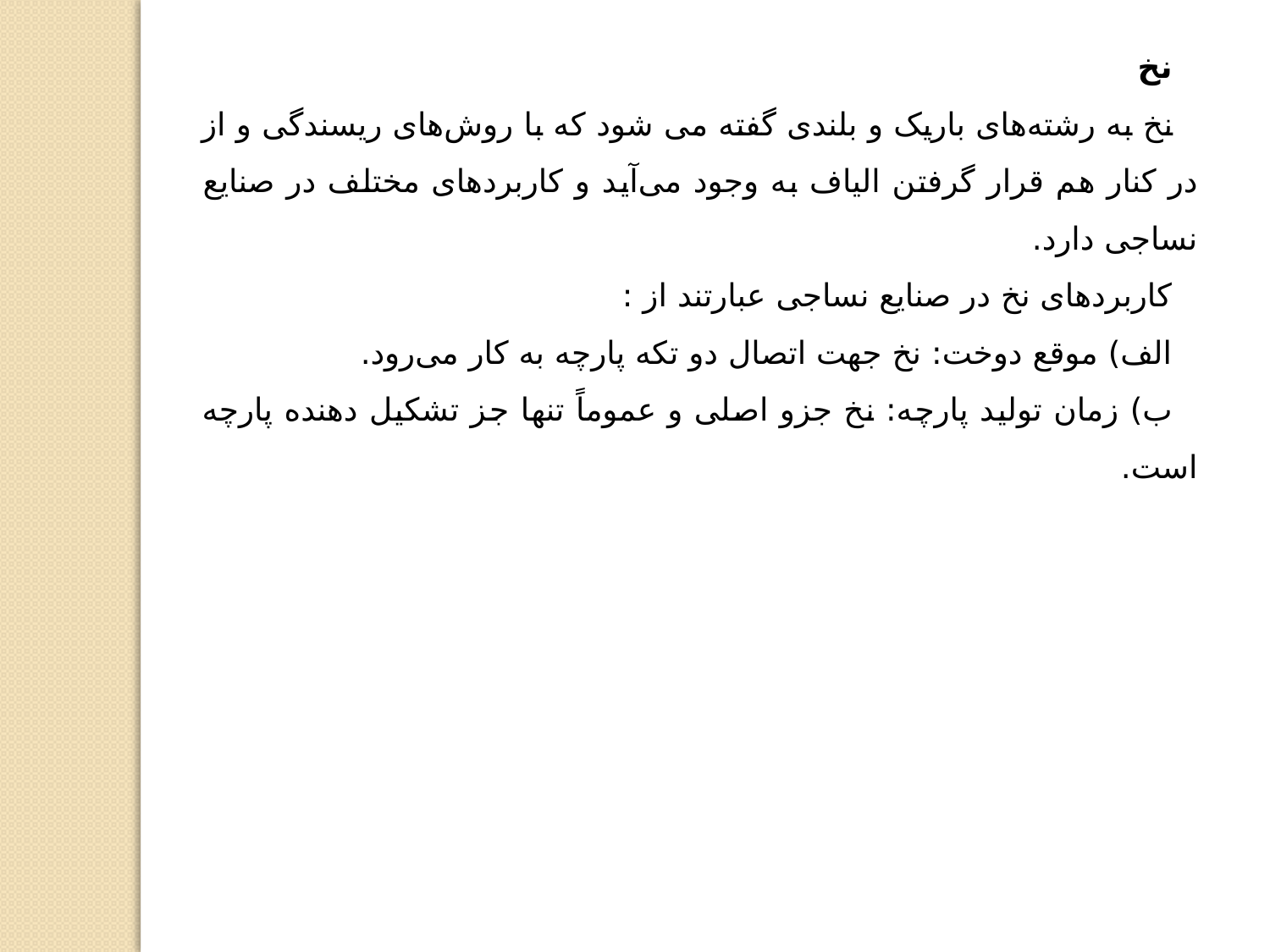

نخ
نخ به رشته‌های باریک و بلندی گفته می شود که با روش‌های ریسندگی و از در کنار هم قرار گرفتن الیاف به وجود می‌آید و کاربردهای مختلف در صنایع نساجی دارد.‌
کاربردهای نخ در صنایع نساجی عبارتند از :
الف) موقع دوخت: نخ جهت اتصال دو تکه پارچه به کار می‌رود.
ب) زمان تولید پارچه: نخ جزو اصلی و عموماً تنها جز تشکیل دهنده پارچه است.